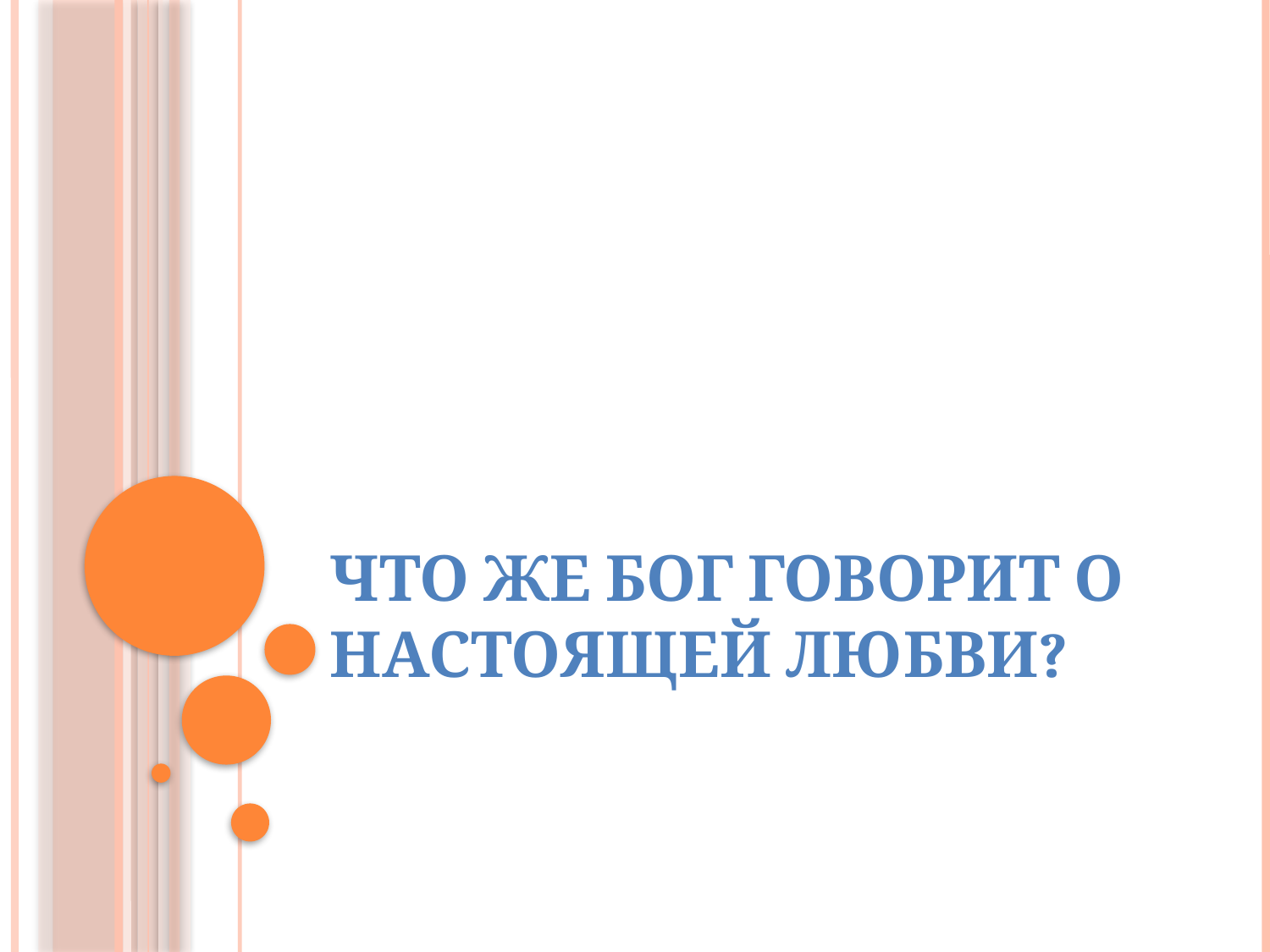

# Что же Бог говорит о настоящей любви?